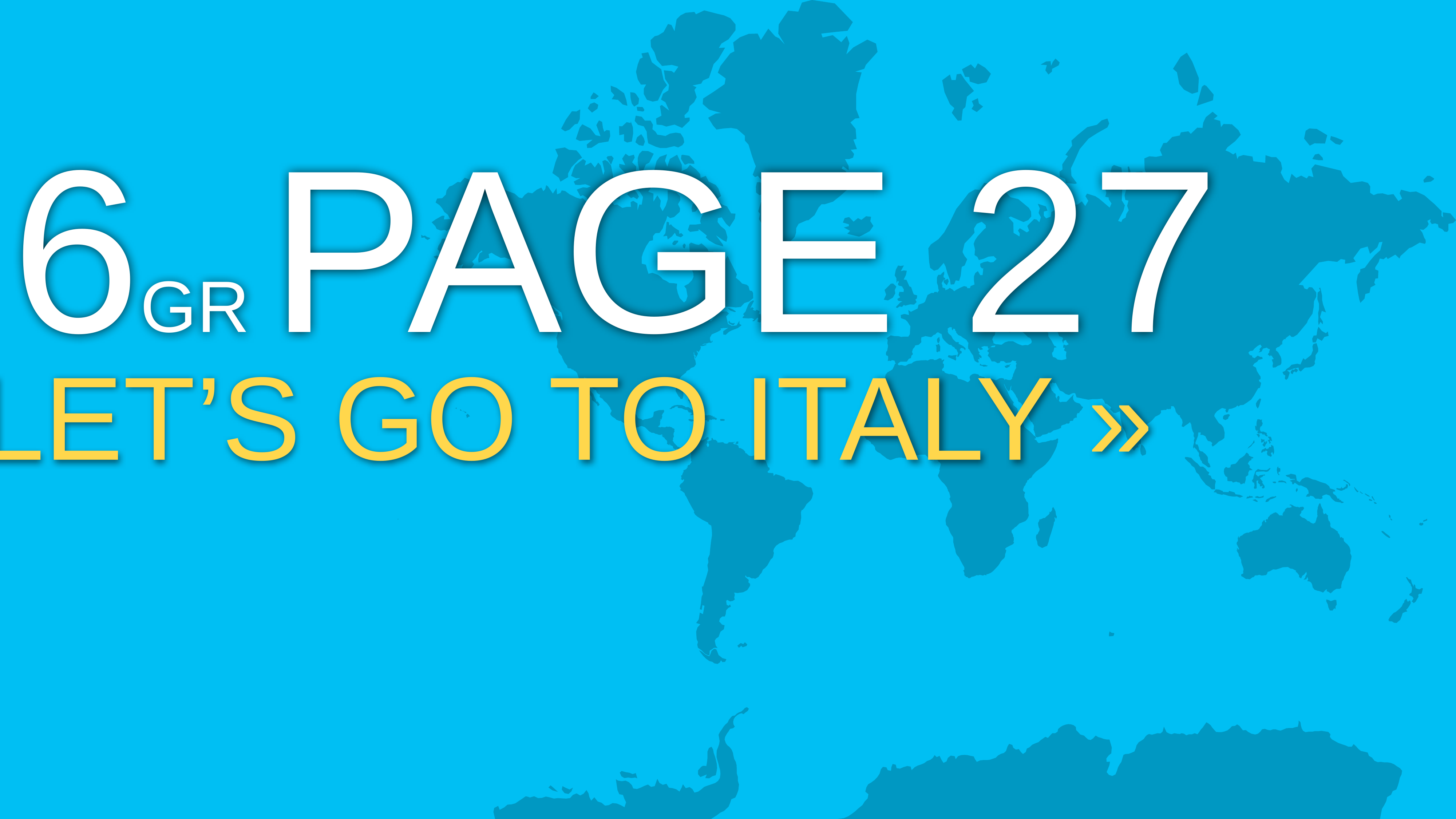

6GR PAGE 27
« LET’S GO TO ITALY »